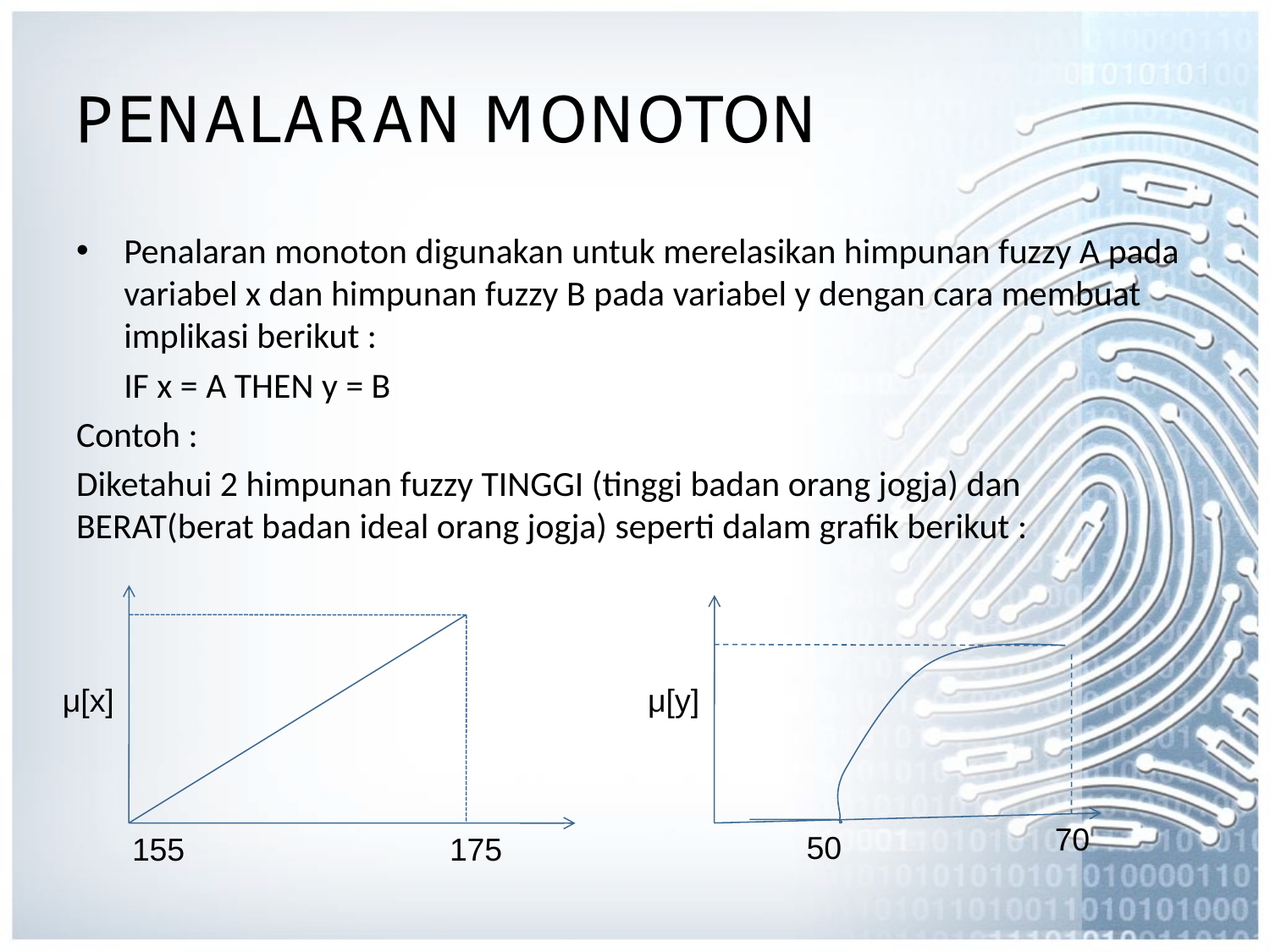

# PENALARAN MONOTON
Penalaran monoton digunakan untuk merelasikan himpunan fuzzy A pada variabel x dan himpunan fuzzy B pada variabel y dengan cara membuat implikasi berikut :
	IF x = A THEN y = B
Contoh :
Diketahui 2 himpunan fuzzy TINGGI (tinggi badan orang jogja) dan BERAT(berat badan ideal orang jogja) seperti dalam grafik berikut :

μ[x]
μ[y]
70
50
155
175